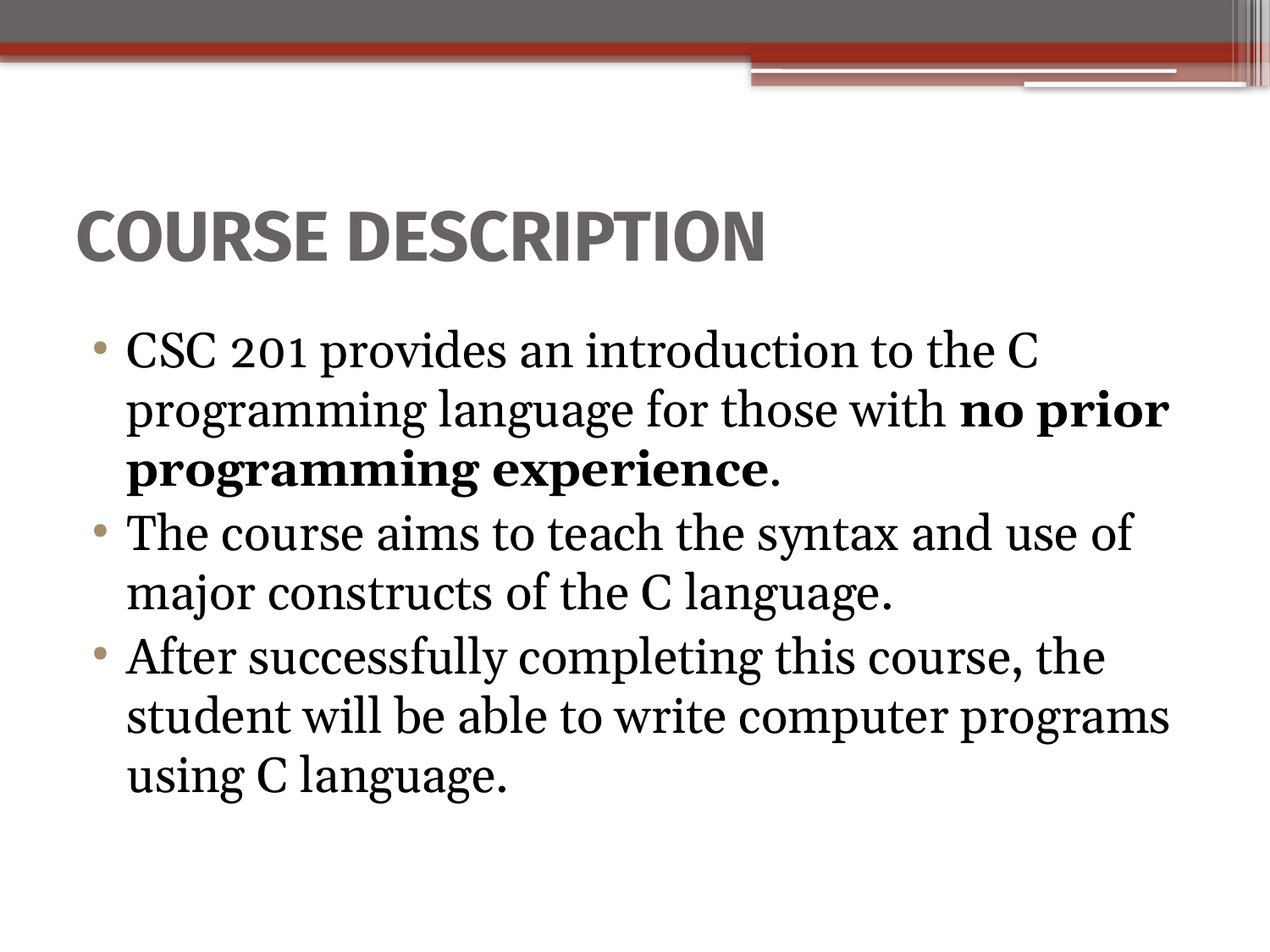

# Course Description
CSC 201 provides an introduction to the C programming language for those with no prior programming experience.
The course aims to teach the syntax and use of major constructs of the C language.
After successfully completing this course, the student will be able to write computer programs using C language.